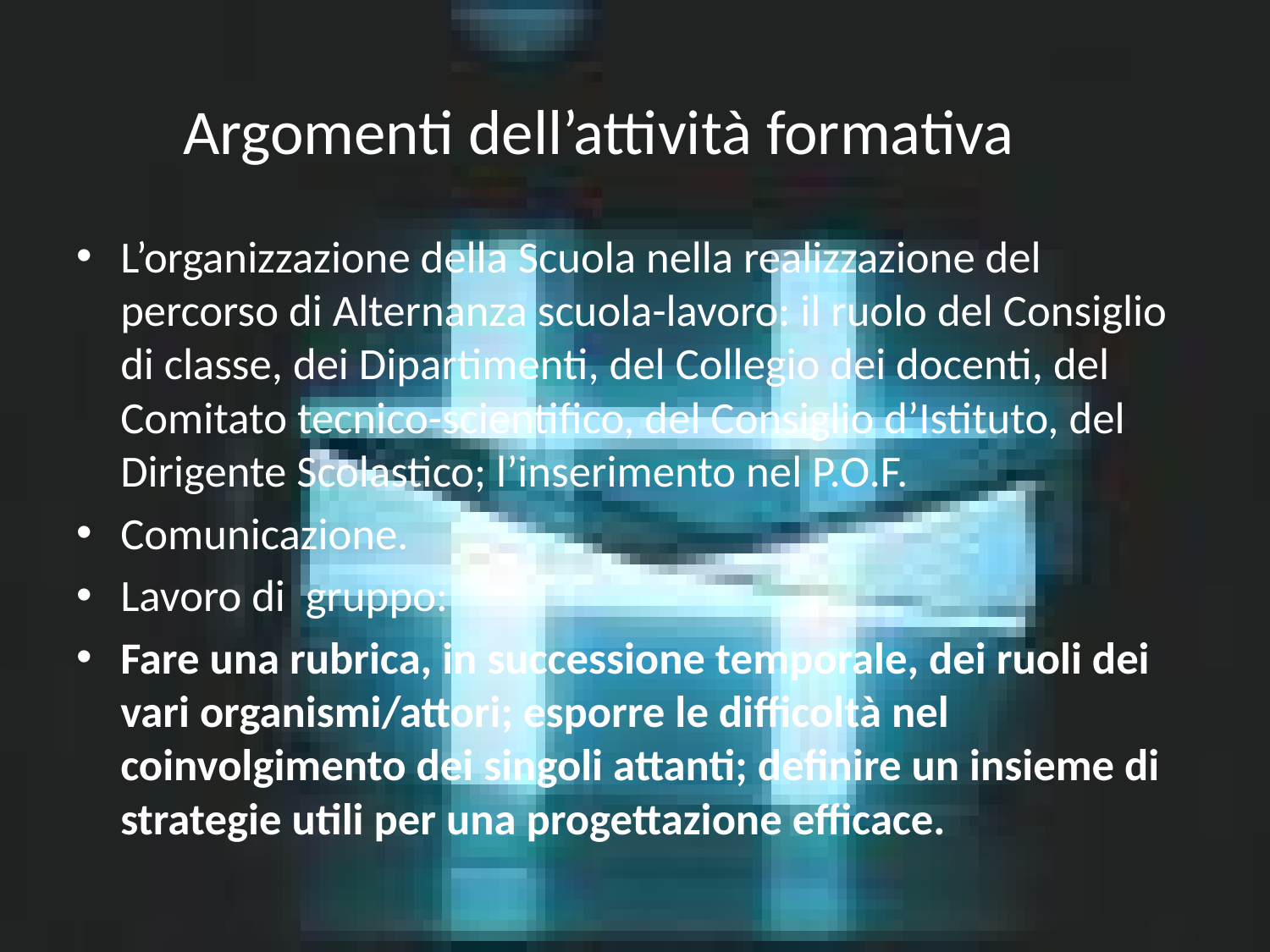

# Argomenti dell’attività formativa
L’organizzazione della Scuola nella realizzazione del percorso di Alternanza scuola-lavoro: il ruolo del Consiglio di classe, dei Dipartimenti, del Collegio dei docenti, del Comitato tecnico-scientifico, del Consiglio d’Istituto, del Dirigente Scolastico; l’inserimento nel P.O.F.
Comunicazione.
Lavoro di  gruppo:
Fare una rubrica, in successione temporale, dei ruoli dei vari organismi/attori; esporre le difficoltà nel coinvolgimento dei singoli attanti; definire un insieme di strategie utili per una progettazione efficace.